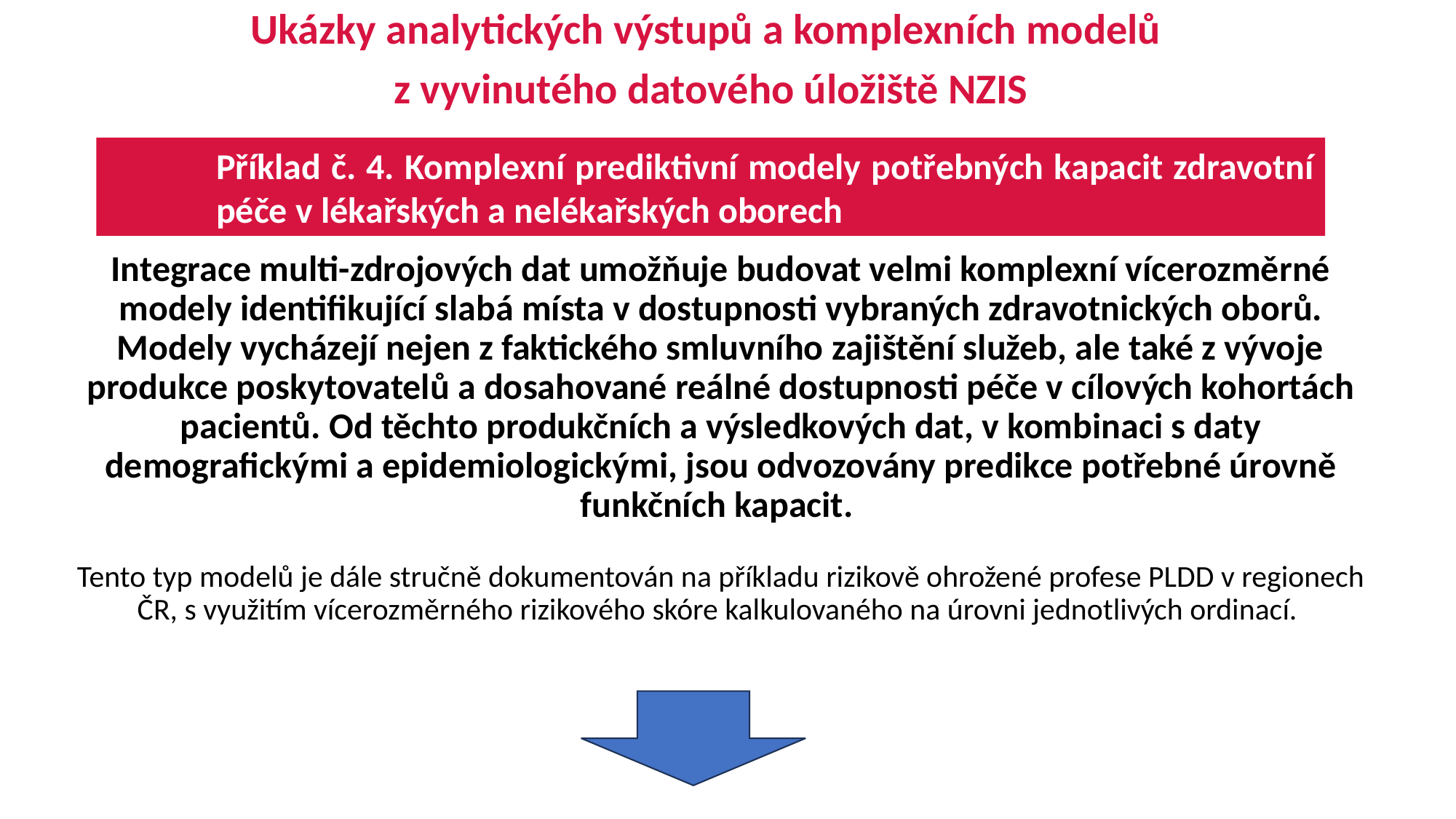

Ukázky analytických výstupů a komplexních modelů
z vyvinutého datového úložiště NZIS
Příklad č. 4. Komplexní prediktivní modely potřebných kapacit zdravotní péče v lékařských a nelékařských oborech
Integrace multi-zdrojových dat umožňuje budovat velmi komplexní vícerozměrné modely identifikující slabá místa v dostupnosti vybraných zdravotnických oborů. Modely vycházejí nejen z faktického smluvního zajištění služeb, ale také z vývoje produkce poskytovatelů a dosahované reálné dostupnosti péče v cílových kohortách pacientů. Od těchto produkčních a výsledkových dat, v kombinaci s daty demografickými a epidemiologickými, jsou odvozovány predikce potřebné úrovně funkčních kapacit.
Tento typ modelů je dále stručně dokumentován na příkladu rizikově ohrožené profese PLDD v regionech ČR, s využitím vícerozměrného rizikového skóre kalkulovaného na úrovni jednotlivých ordinací.